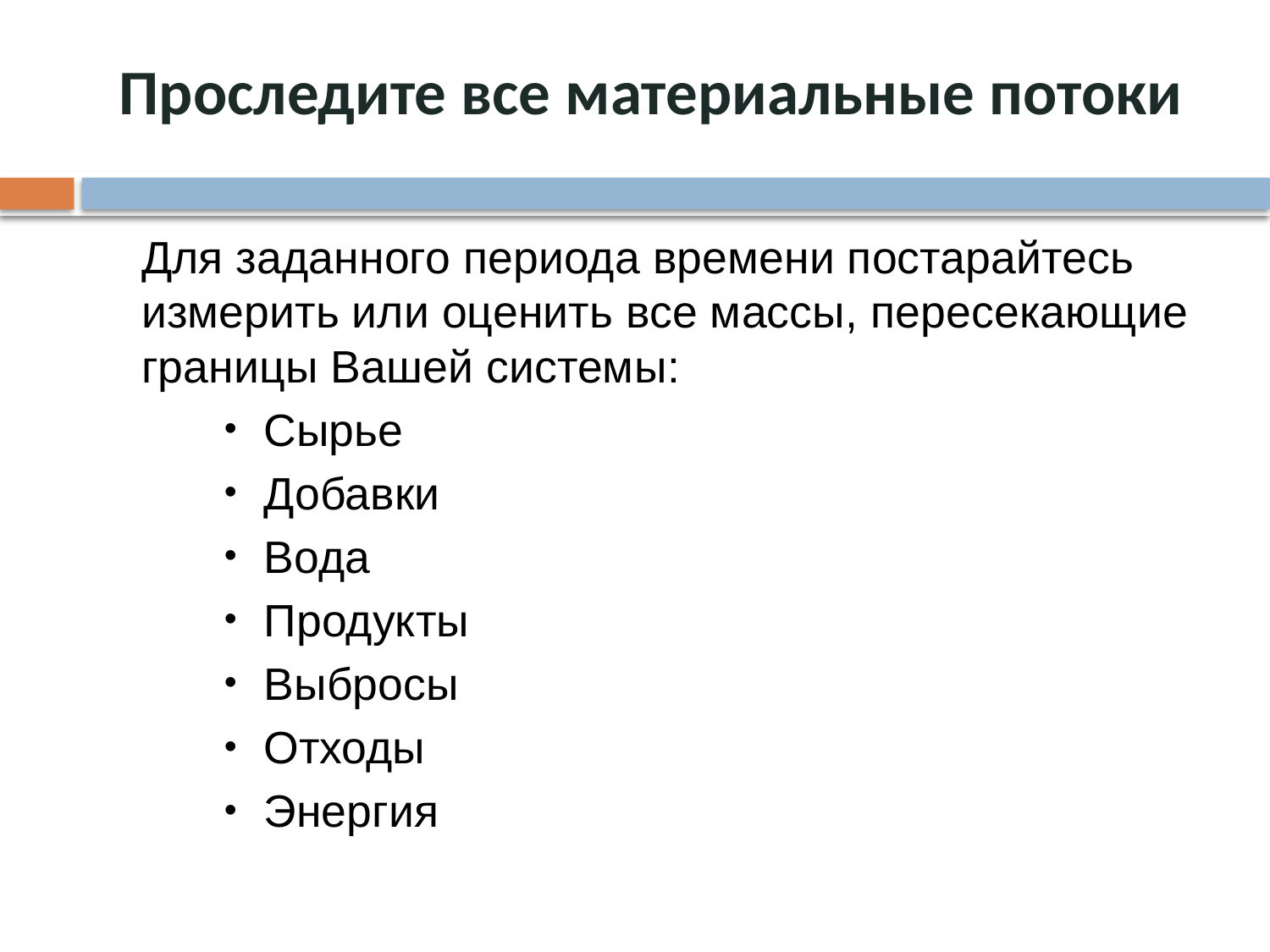

# Проследите все материальные потоки
	Для заданного периода времени постарайтесь измерить или оценить все массы, пересекающие границы Вашей системы:
Сырье
Добавки
Вода
Продукты
Выбросы
Отходы
Энергия